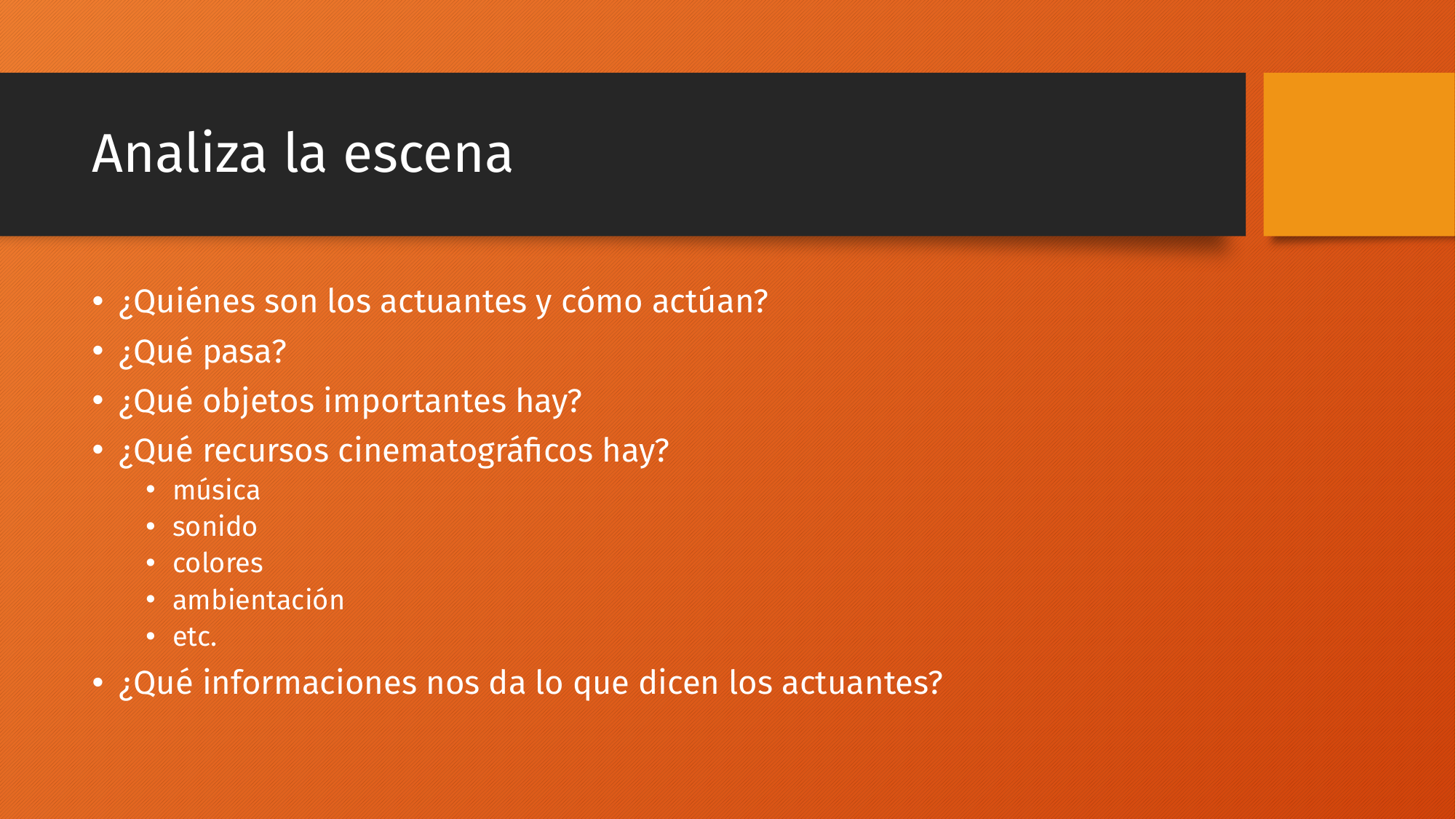

# Analiza la escena
¿Quiénes son los actuantes y cómo actúan?
¿Qué pasa?
¿Qué objetos importantes hay?
¿Qué recursos cinematográficos hay?
música
sonido
colores
ambientación
etc.
¿Qué informaciones nos da lo que dicen los actuantes?